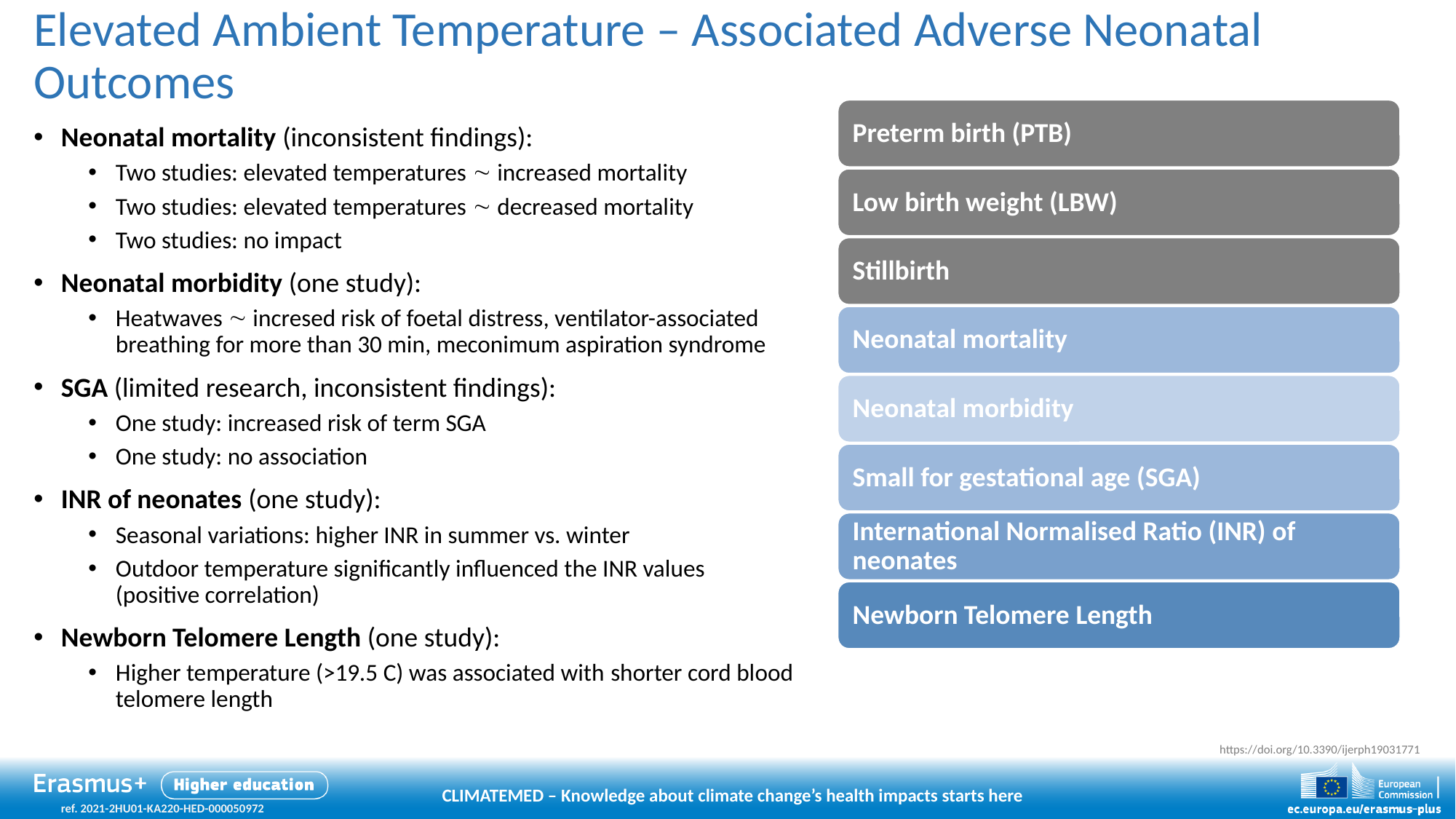

# Elevated Ambient Temperature – Associated Adverse Neonatal Outcomes
Preterm birth (PTB)
Low birth weight (LBW)
Stillbirth
Neonatal mortality
Neonatal morbidity
Small for gestational age (SGA)
International Normalised Ratio (INR) of neonates
Newborn Telomere Length
Neonatal mortality (inconsistent findings):
Two studies: elevated temperatures ∼ increased mortality
Two studies: elevated temperatures ∼ decreased mortality
Two studies: no impact
Neonatal morbidity (one study):
Heatwaves ∼ incresed risk of foetal distress, ventilator-associated breathing for more than 30 min, meconimum aspiration syndrome
SGA (limited research, inconsistent findings):
One study: increased risk of term SGA
One study: no association
INR of neonates (one study):
Seasonal variations: higher INR in summer vs. winter
Outdoor temperature significantly influenced the INR values (positive correlation)
Newborn Telomere Length (one study):
Higher temperature (>19.5 C) was associated with shorter cord blood telomere length

https://doi.org/10.3390/ijerph19031771